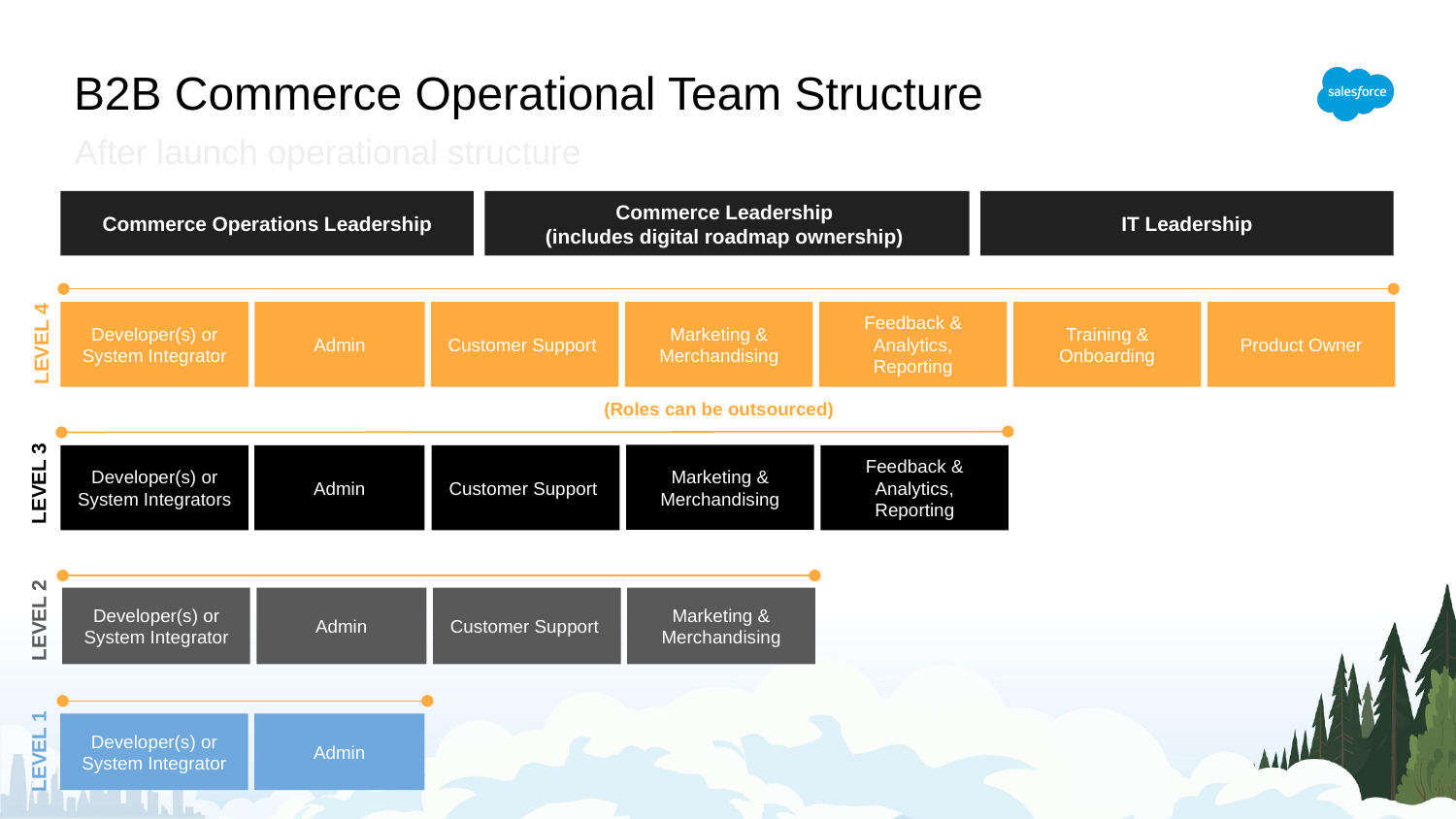

# B2B Commerce Operational Team Structure
After launch operational structure
Commerce Operations Leadership
Commerce Leadership
(includes digital roadmap ownership)
IT Leadership
Developer(s) or System Integrator
Admin

Customer Support

Marketing & Merchandising
Feedback & Analytics, Reporting
Training & Onboarding
Product Owner

LEVEL 4
(Roles can be outsourced)
Marketing & Merchandising
Developer(s) or System Integrators

Admin
Customer Support

Feedback & Analytics, Reporting

LEVEL 3
Admin
Developer(s) or System Integrator
Customer Support
Marketing & Merchandising
LEVEL 2
Admin
Developer(s) or System Integrator
LEVEL 1